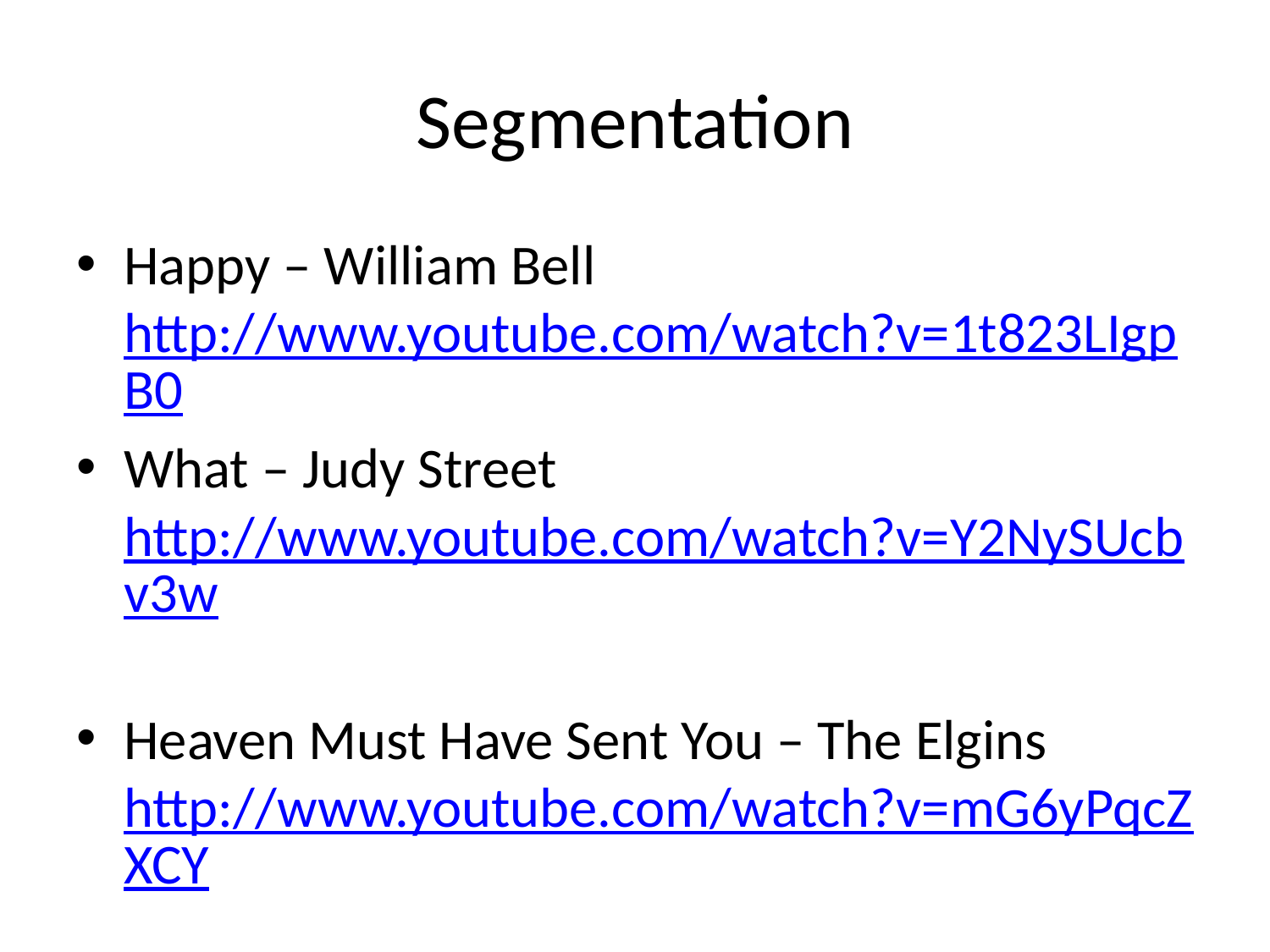

# Segmentation
Happy – William Bell http://www.youtube.com/watch?v=1t823LIgpB0
What – Judy Street http://www.youtube.com/watch?v=Y2NySUcbv3w
Heaven Must Have Sent You – The Elgins http://www.youtube.com/watch?v=mG6yPqcZXCY